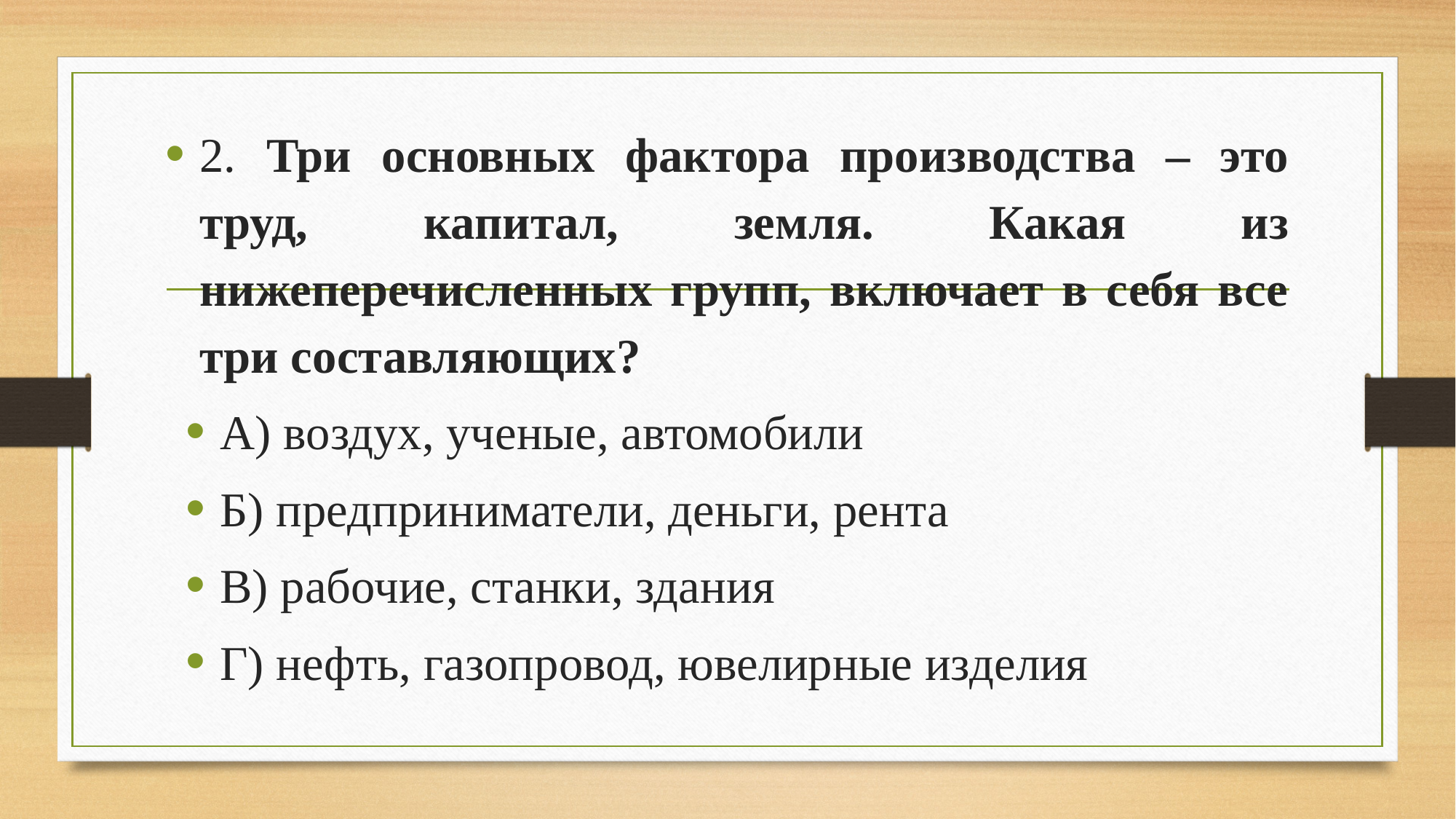

2. Три основных фактора производства – это труд, капитал, земля. Какая из нижеперечисленных групп, включает в себя все три составляющих?
А) воздух, ученые, автомобили
Б) предприниматели, деньги, рента
В) рабочие, станки, здания
Г) нефть, газопровод, ювелирные изделия